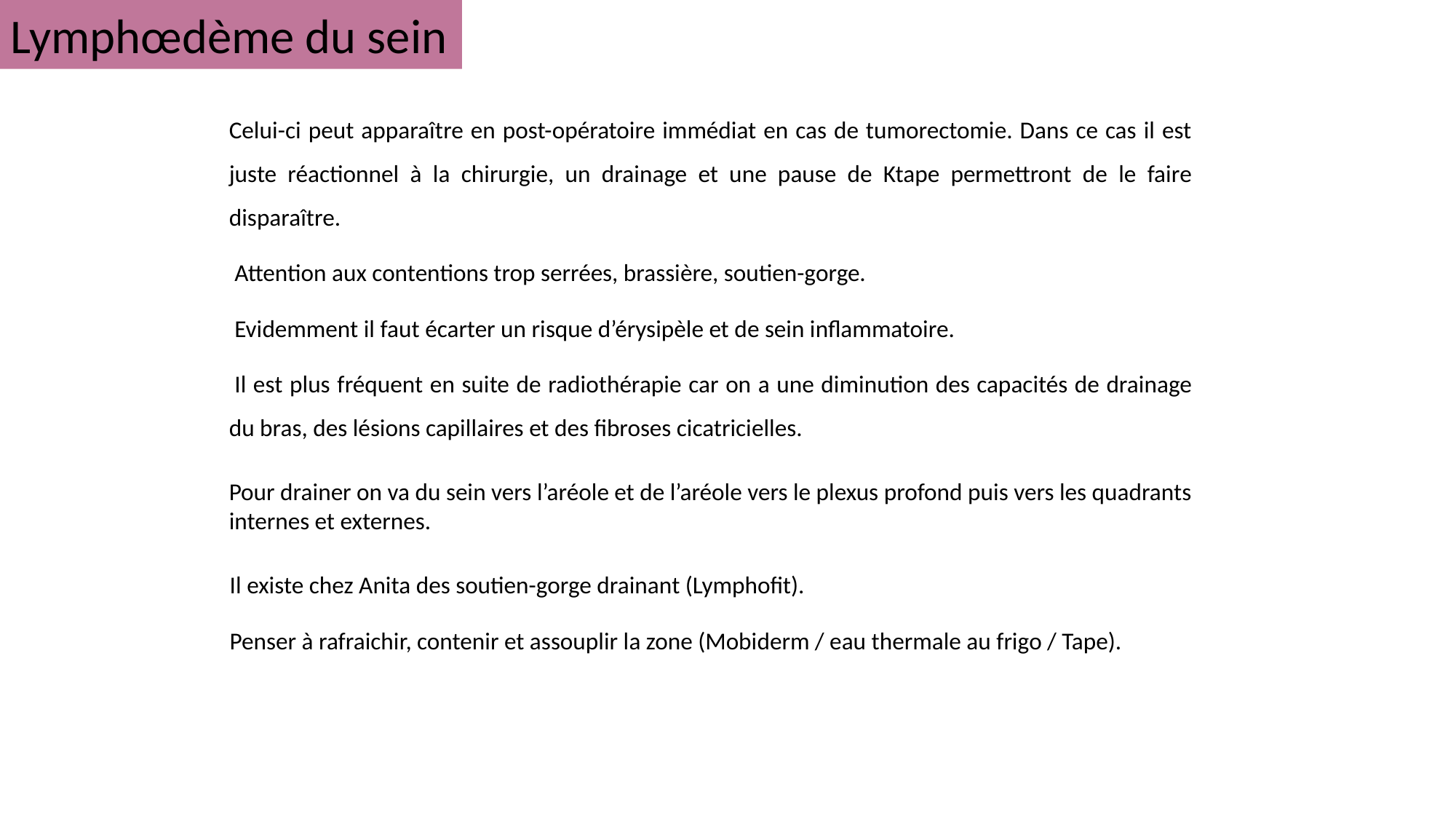

Lymphœdème du sein
Celui-ci peut apparaître en post-opératoire immédiat en cas de tumorectomie. Dans ce cas il est juste réactionnel à la chirurgie, un drainage et une pause de Ktape permettront de le faire disparaître.
 Attention aux contentions trop serrées, brassière, soutien-gorge.
 Evidemment il faut écarter un risque d’érysipèle et de sein inflammatoire.
 Il est plus fréquent en suite de radiothérapie car on a une diminution des capacités de drainage du bras, des lésions capillaires et des fibroses cicatricielles.
Pour drainer on va du sein vers l’aréole et de l’aréole vers le plexus profond puis vers les quadrants internes et externes.
Il existe chez Anita des soutien-gorge drainant (Lymphofit).
Penser à rafraichir, contenir et assouplir la zone (Mobiderm / eau thermale au frigo / Tape).